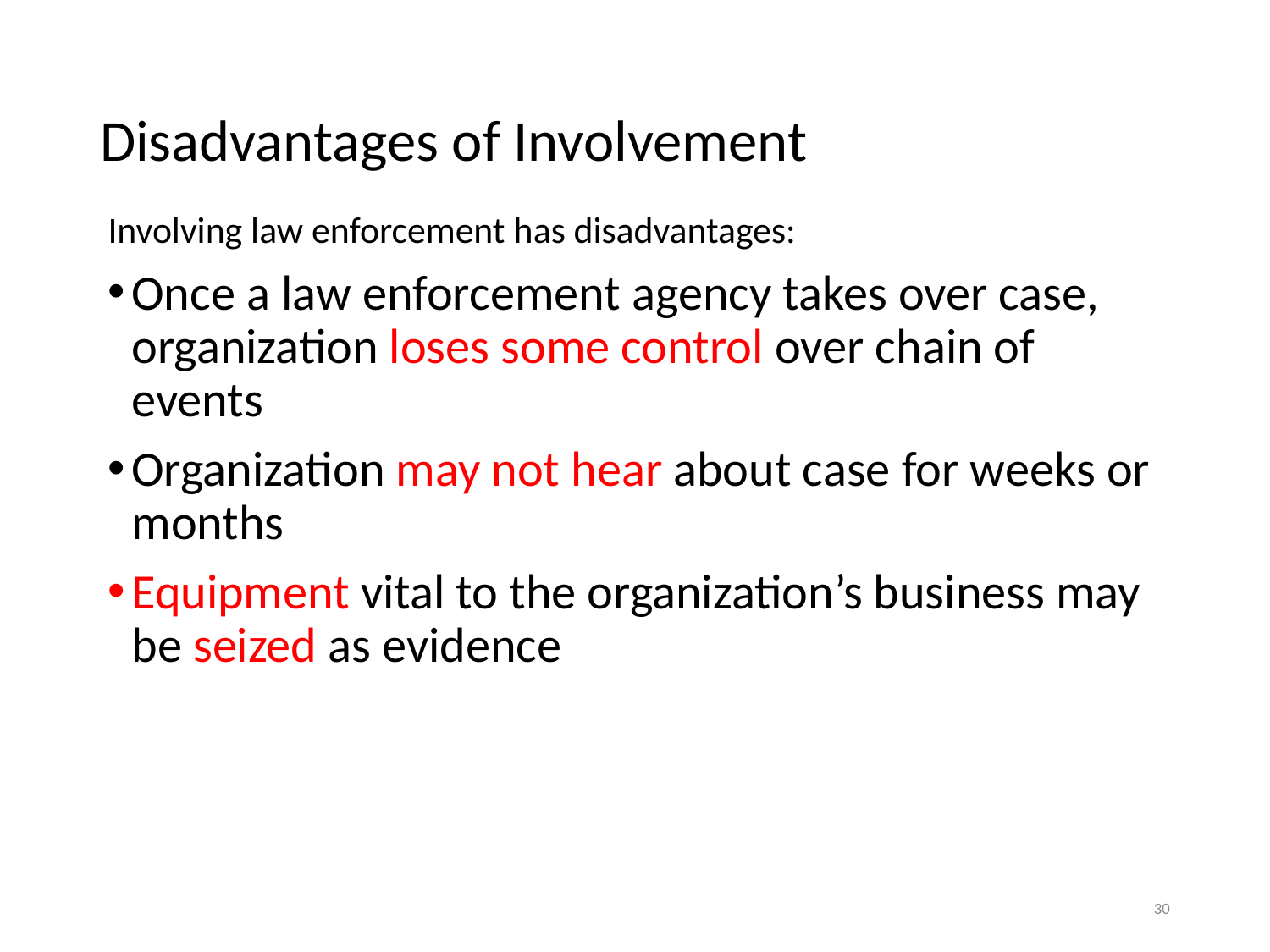

# Disadvantages of Involvement
Involving law enforcement has disadvantages:
Once a law enforcement agency takes over case, organization loses some control over chain of events
Organization may not hear about case for weeks or months
Equipment vital to the organization’s business may be seized as evidence
30